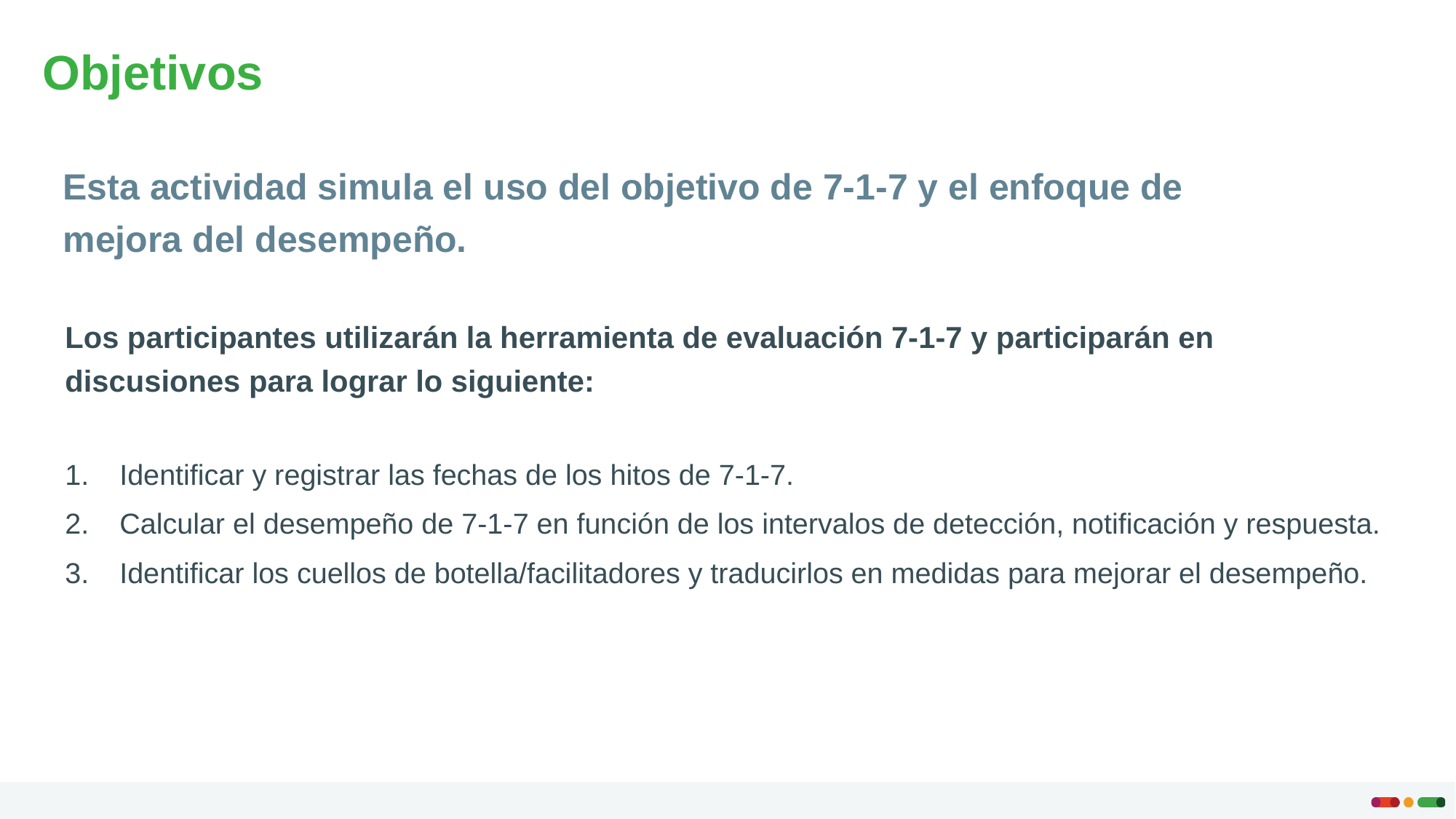

Objetivos
Esta actividad simula el uso del objetivo de 7-1-7 y el enfoque de
mejora del desempeño.
Los participantes utilizarán la herramienta de evaluación 7-1-7 y participarán en discusiones para lograr lo siguiente:
Identificar y registrar las fechas de los hitos de 7-1-7.
Calcular el desempeño de 7-1-7 en función de los intervalos de detección, notificación y respuesta.
Identificar los cuellos de botella/facilitadores y traducirlos en medidas para mejorar el desempeño.